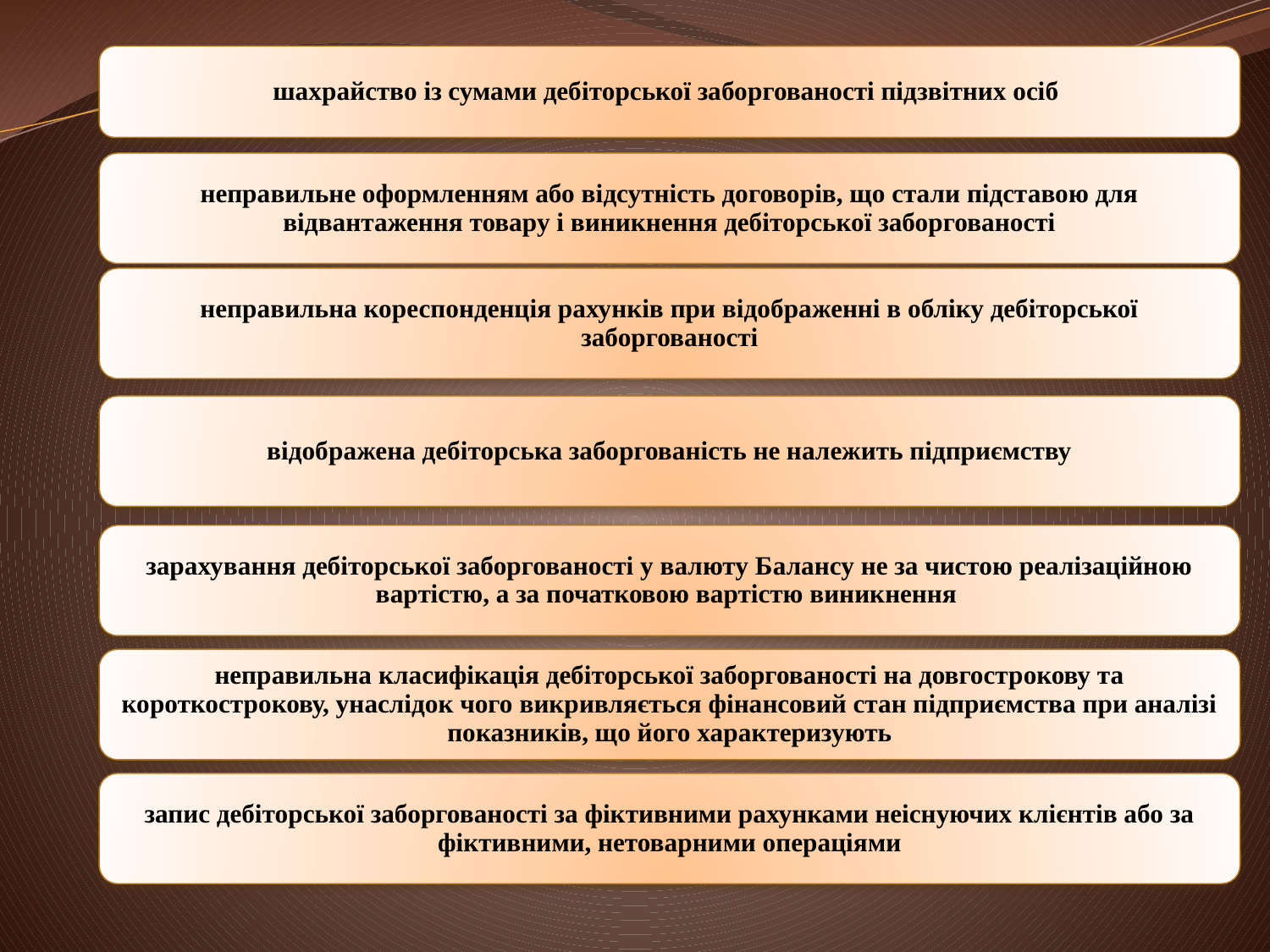

шахрайство із сумами дебіторської заборгованості підзвітних осіб
неправильне оформленням або відсутність договорів, що стали підставою для відвантаження товару і виникнення дебіторської заборгованості
неправильна кореспонденція рахунків при відображенні в обліку дебіторської заборгованості
відображена дебіторська заборгованість не належить підприємству
зарахування дебіторської заборгованості у валюту Балансу не за чистою реалізаційною вартістю, а за початковою вартістю виникнення
неправильна класифікація дебіторської заборгованості на довгострокову та короткострокову, унаслідок чого викривляється фінансовий стан підприємства при аналізі показників, що його характеризують
запис дебіторської заборгованості за фіктивними рахунками неіснуючих клієнтів або за фіктивними, нетоварними операціями